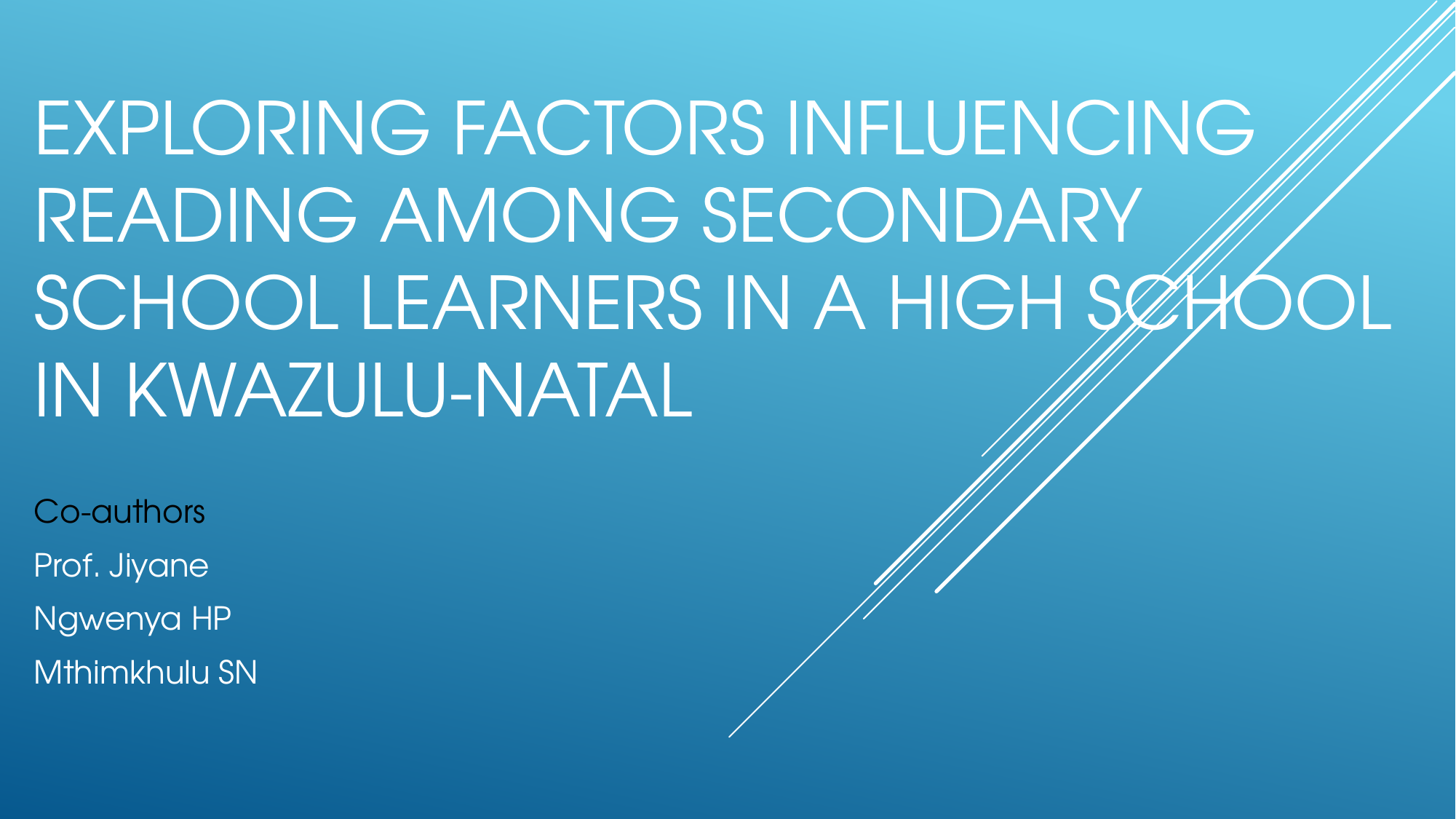

# EXPLORING FACTORS INFLUENCING READING AMONG SECONDARY SCHOOL LEARNERS IN A HIGH SCHOOL IN KWAZULU-NATAL
Co-authors
Prof. Jiyane
Ngwenya HP
Mthimkhulu SN